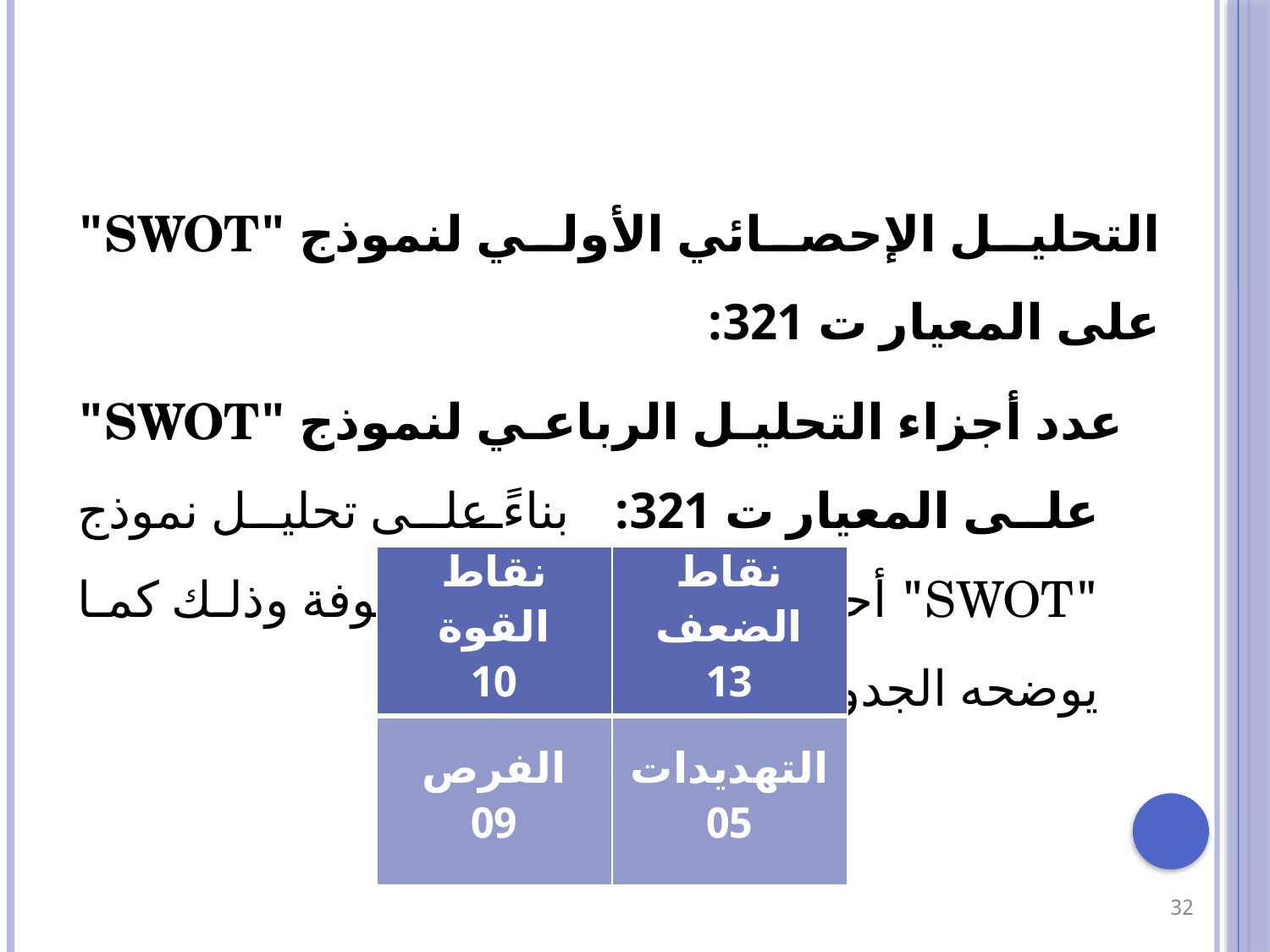

التحليل الإحصائي الأولي لنموذج "SWOT" على المعيار ت 321:
عدد أجزاء التحليل الرباعي لنموذج "SWOT" على المعيار ت 321: بناءً على تحليل نموذج "SWOT" أحصينا عدد أجزاء المصفوفة وذلك كما يوضحه الجدول الموالي:

| نقاط القوة 10 | نقاط الضعف 13 |
| --- | --- |
| الفرص 09 | التهديدات 05 |
32